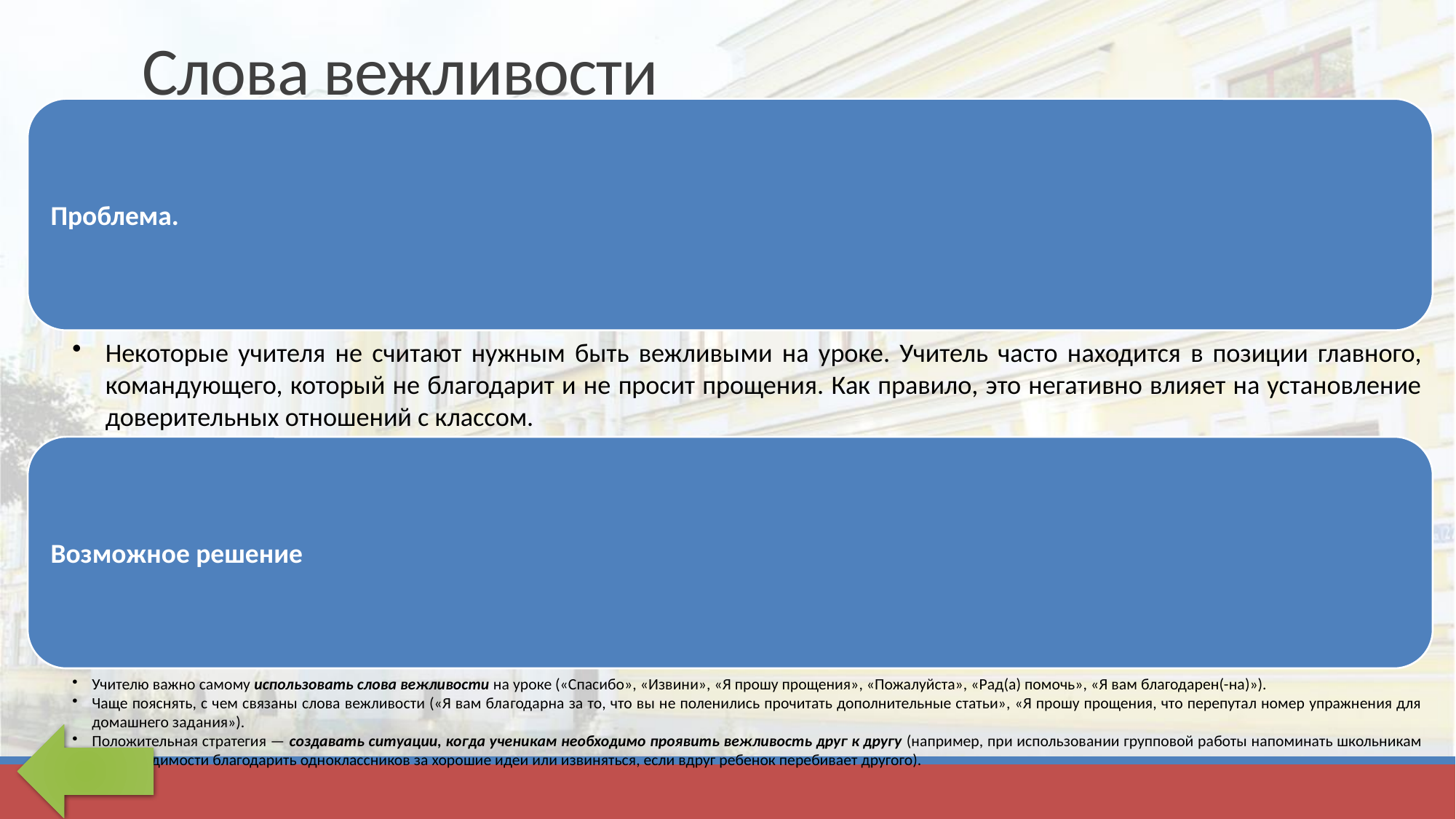

# Слова вежливости
Проблема.
Возможное решение
Учителю важно самому использовать слова вежливости на уроке («Спасибо», «Извини», «Я прошу прощения», «Пожалуйста», «Рад(а) помочь», «Я вам благодарен(-на)»).
Чаще пояснять, с чем связаны слова вежливости («Я вам бла­годарна за то, что вы не поленились прочитать дополнительные статьи», «Я прошу прощения, что перепутал номер упражнения для домашнего задания»).
Положительная стратегия — создавать ситуации, когда учени­кам необходимо проявить вежливость друг к другу (например, при использовании групповой работы напоминать школьникам о необходимости благодарить одноклассников за хорошие идеи или извиняться, если вдруг ребенок перебивает другого).
Некоторые учителя не считают нужным быть вежливы­ми на уроке. Учитель часто находится в позиции главного, команду­ющего, который не благодарит и не просит прощения. Как правило, это негативно влияет на установление доверительных отношений с классом.